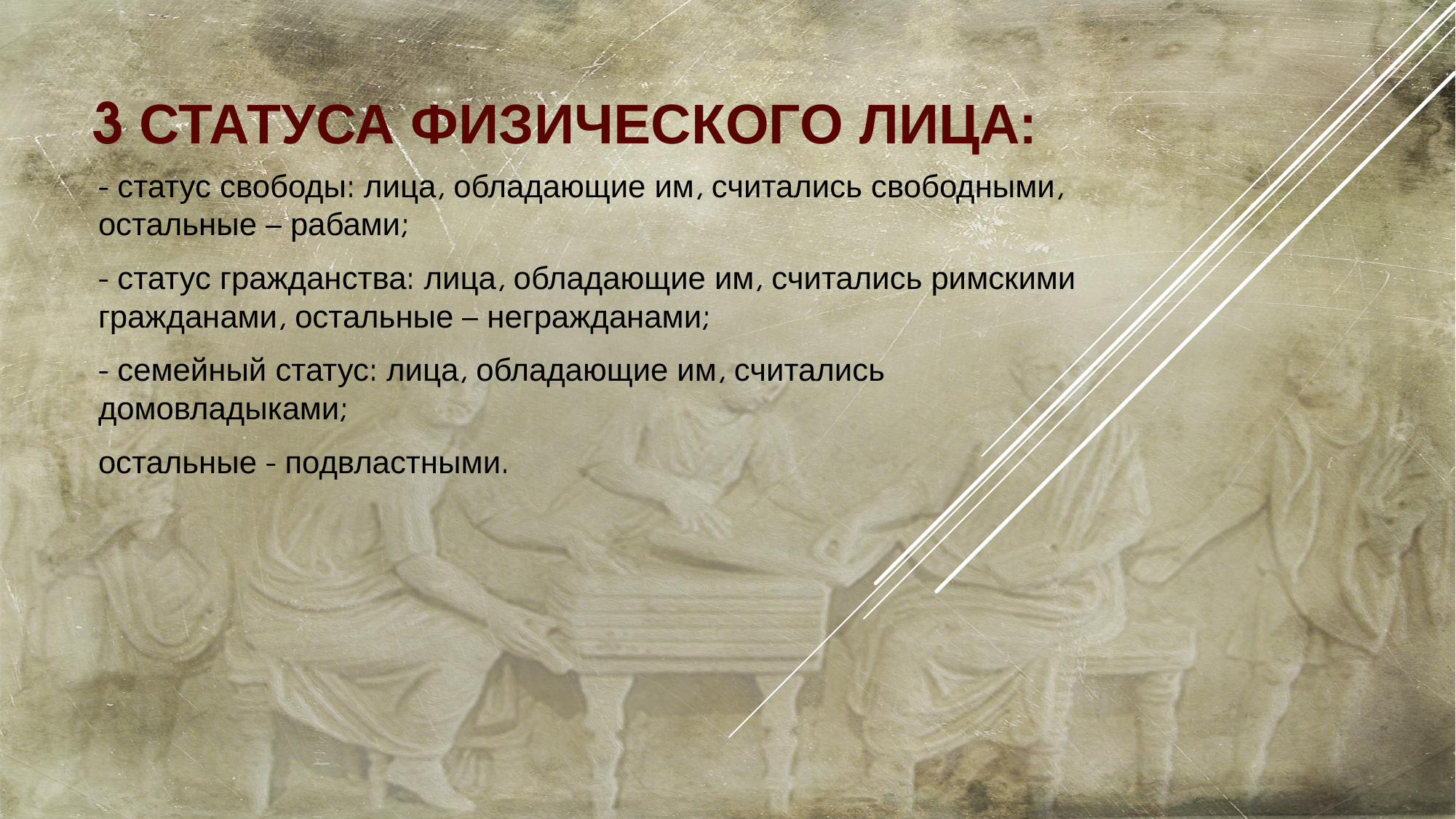

# 3 статуса физического лица:
- статус свободы: лица, обладающие им, считались свободными, остальные – рабами;
- статус гражданства: лица, обладающие им, считались римскими гражданами, остальные – негражданами;
- семейный статус: лица, обладающие им, считались домовладыками;
остальные - подвластными.